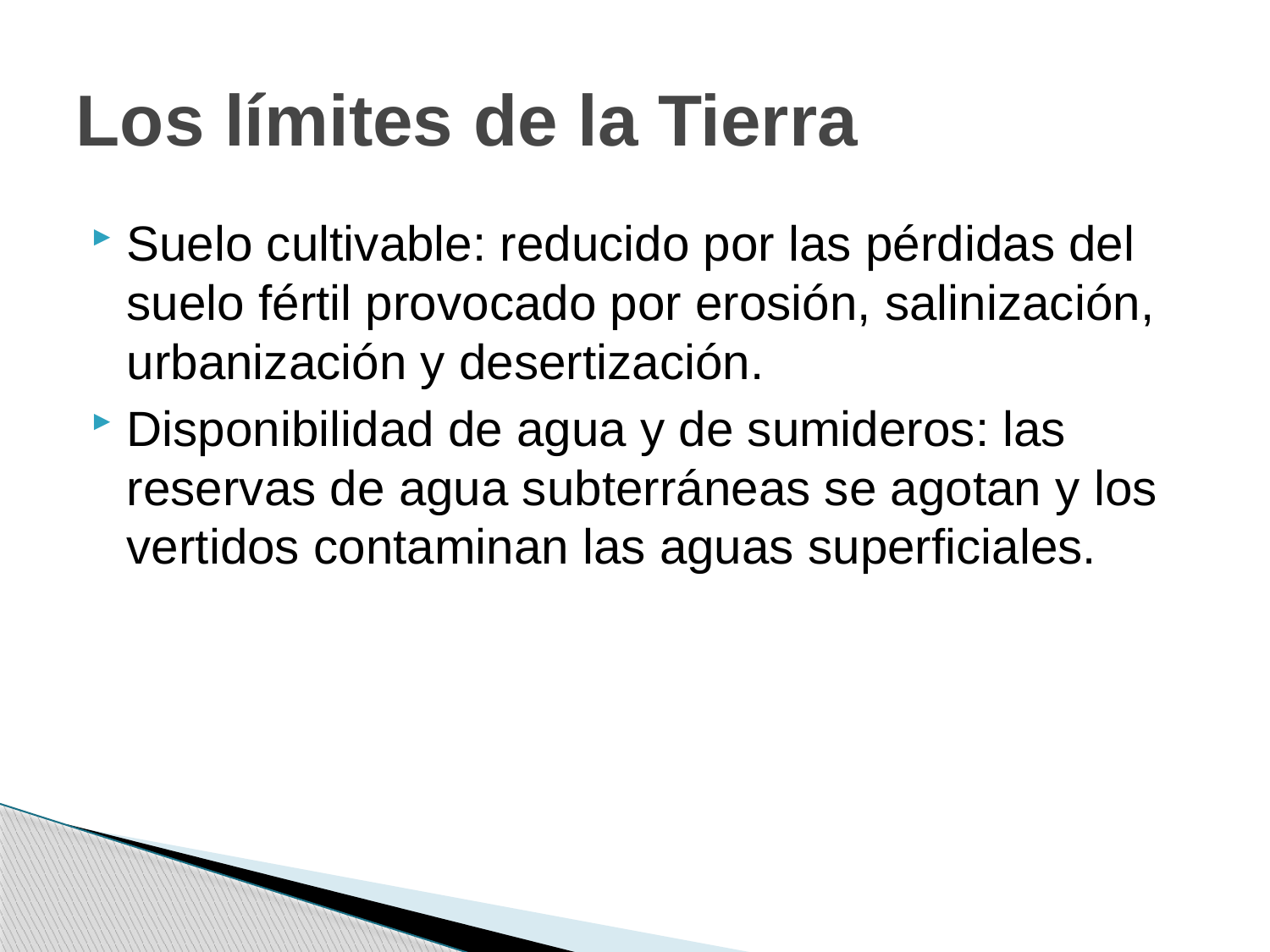

# Los límites de la Tierra
Suelo cultivable: reducido por las pérdidas del suelo fértil provocado por erosión, salinización, urbanización y desertización.
Disponibilidad de agua y de sumideros: las reservas de agua subterráneas se agotan y los vertidos contaminan las aguas superficiales.